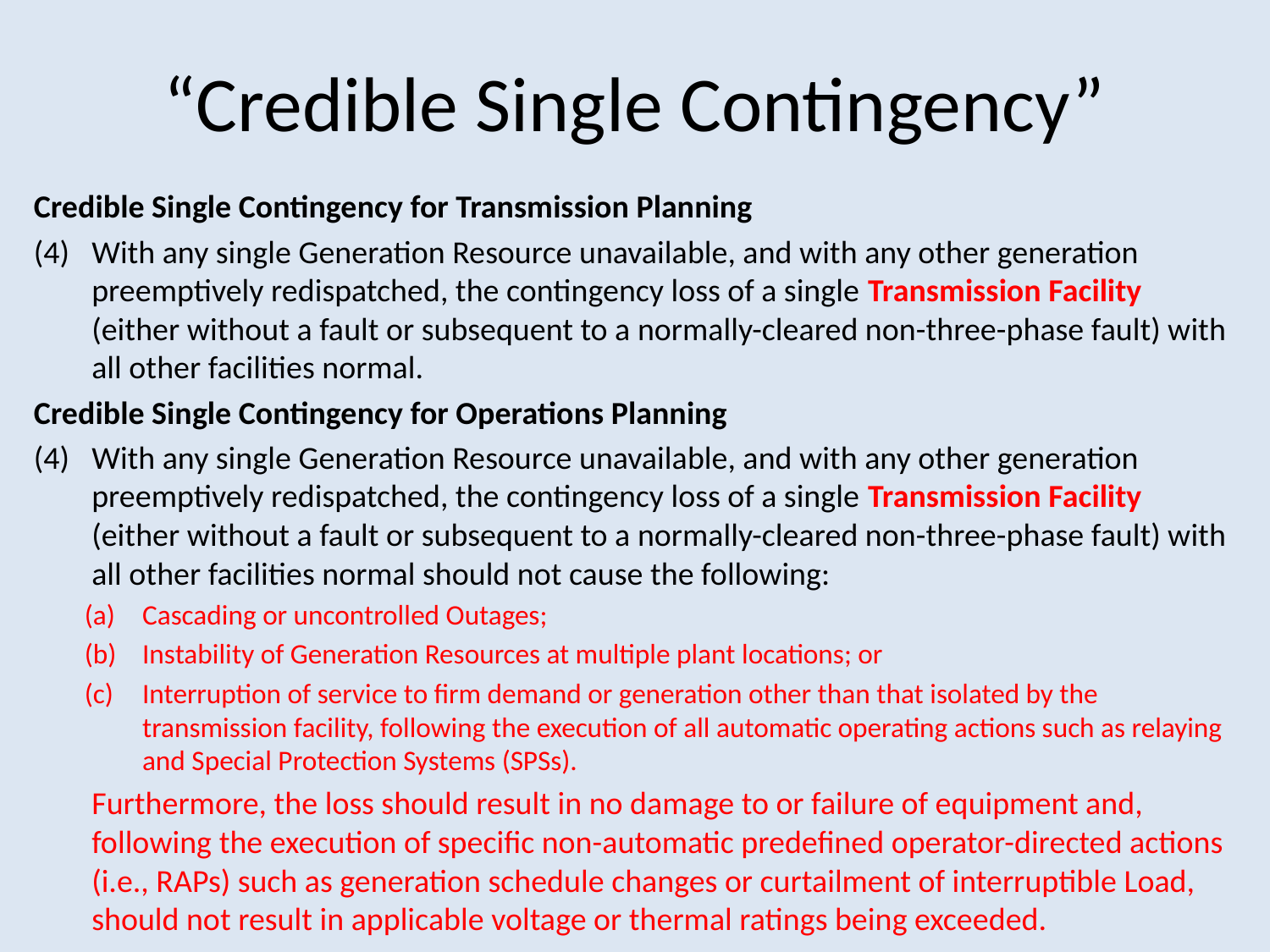

# “Credible Single Contingency”
Credible Single Contingency for Transmission Planning
(4)	With any single Generation Resource unavailable, and with any other generation preemptively redispatched, the contingency loss of a single Transmission Facility (either without a fault or subsequent to a normally-cleared non-three-phase fault) with all other facilities normal.
Credible Single Contingency for Operations Planning
(4)	With any single Generation Resource unavailable, and with any other generation preemptively redispatched, the contingency loss of a single Transmission Facility (either without a fault or subsequent to a normally-cleared non-three-phase fault) with all other facilities normal should not cause the following:
(a) 	Cascading or uncontrolled Outages;
(b)	Instability of Generation Resources at multiple plant locations; or
(c) 	Interruption of service to firm demand or generation other than that isolated by the transmission facility, following the execution of all automatic operating actions such as relaying and Special Protection Systems (SPSs).
Furthermore, the loss should result in no damage to or failure of equipment and, following the execution of specific non-automatic predefined operator-directed actions (i.e., RAPs) such as generation schedule changes or curtailment of interruptible Load, should not result in applicable voltage or thermal ratings being exceeded.